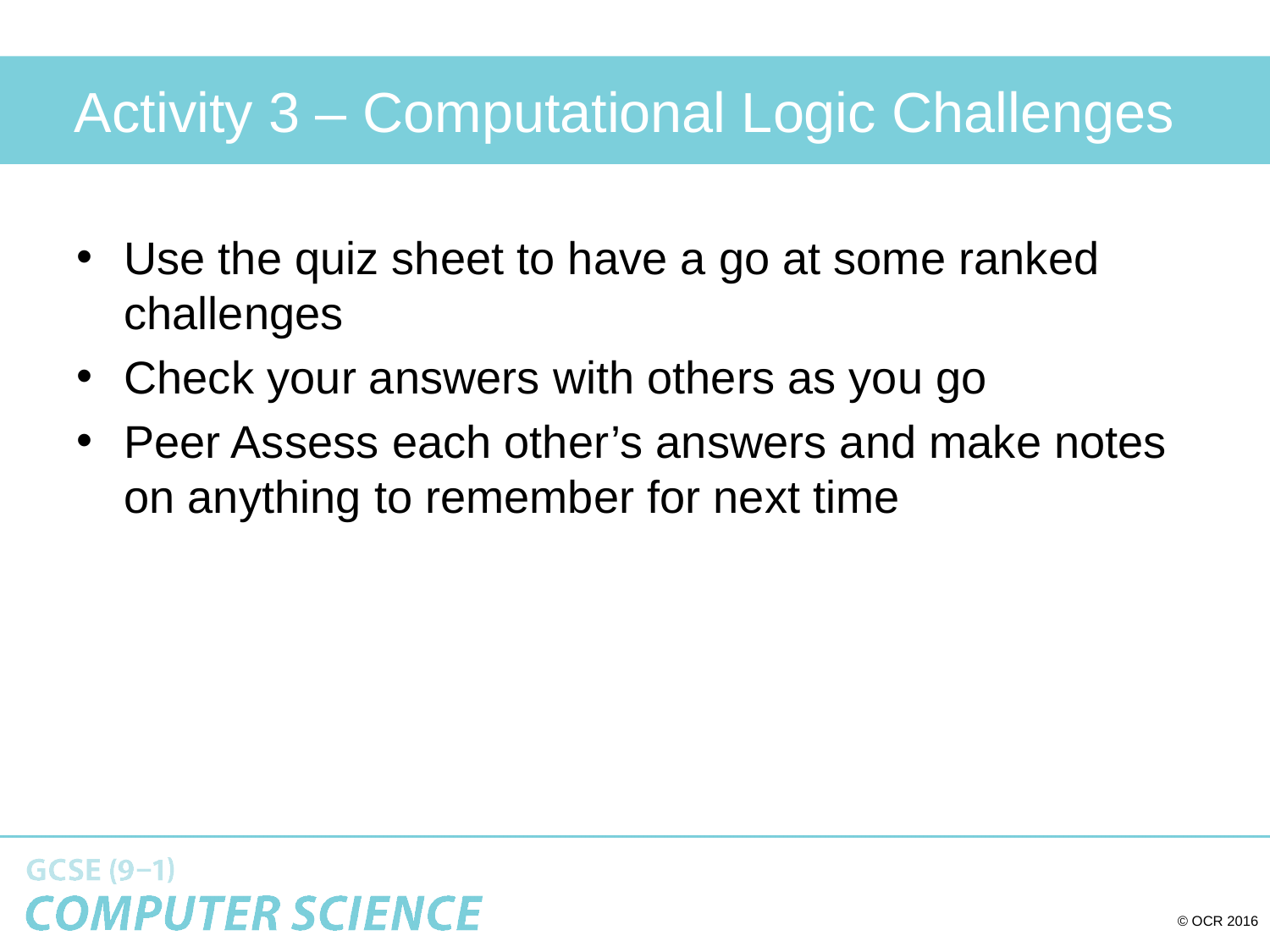

# Activity 3 – Computational Logic Challenges
Use the quiz sheet to have a go at some ranked challenges
Check your answers with others as you go
Peer Assess each other’s answers and make notes on anything to remember for next time